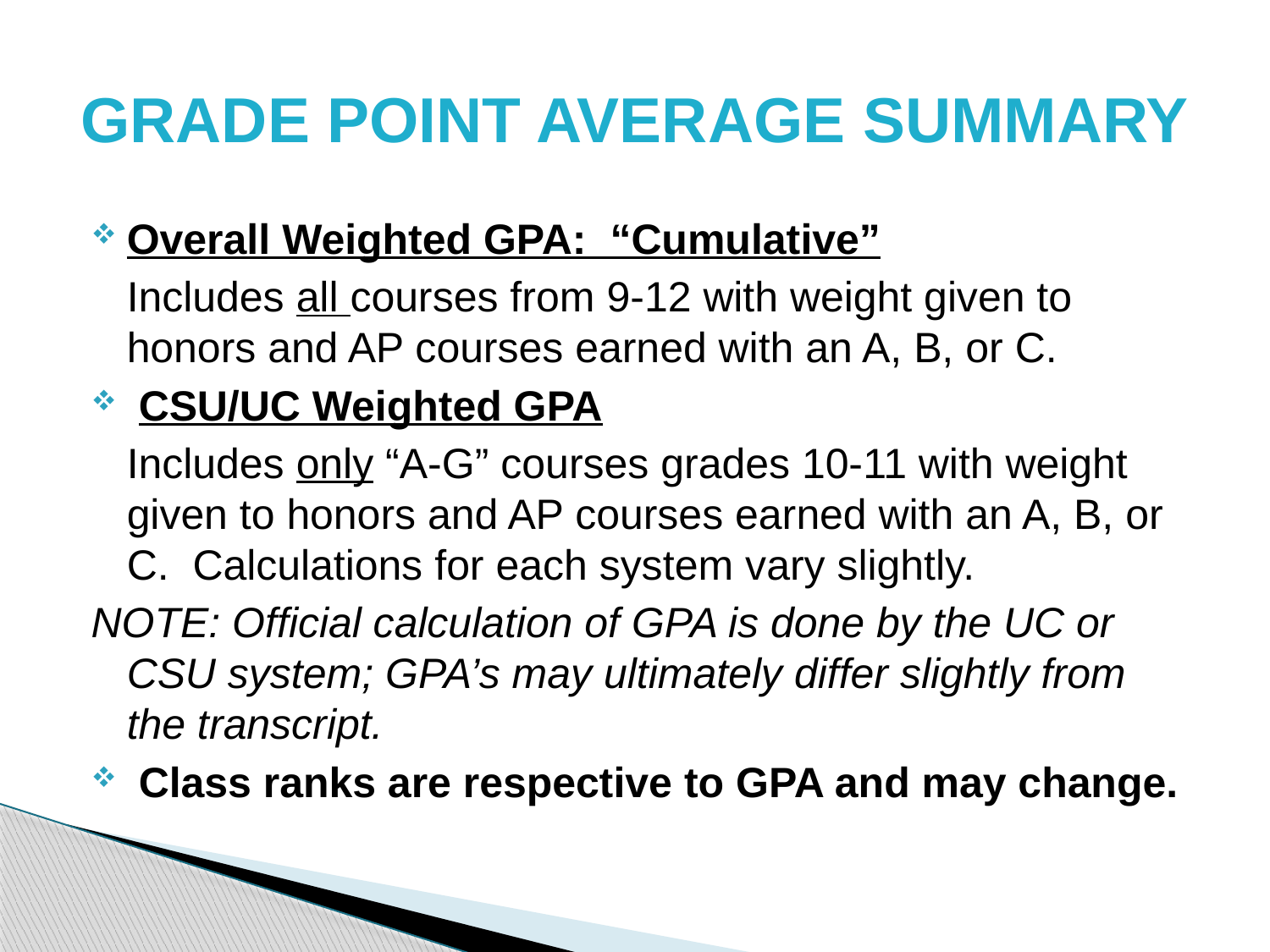

# GRADE POINT AVERAGE SUMMARY
Overall Weighted GPA:  “Cumulative”
	Includes all courses from 9-12 with weight given to honors and AP courses earned with an A, B, or C.
 CSU/UC Weighted GPA
	Includes only “A-G” courses grades 10-11 with weight given to honors and AP courses earned with an A, B, or C.  Calculations for each system vary slightly.
NOTE: Official calculation of GPA is done by the UC or CSU system; GPA’s may ultimately differ slightly from the transcript.
 Class ranks are respective to GPA and may change.